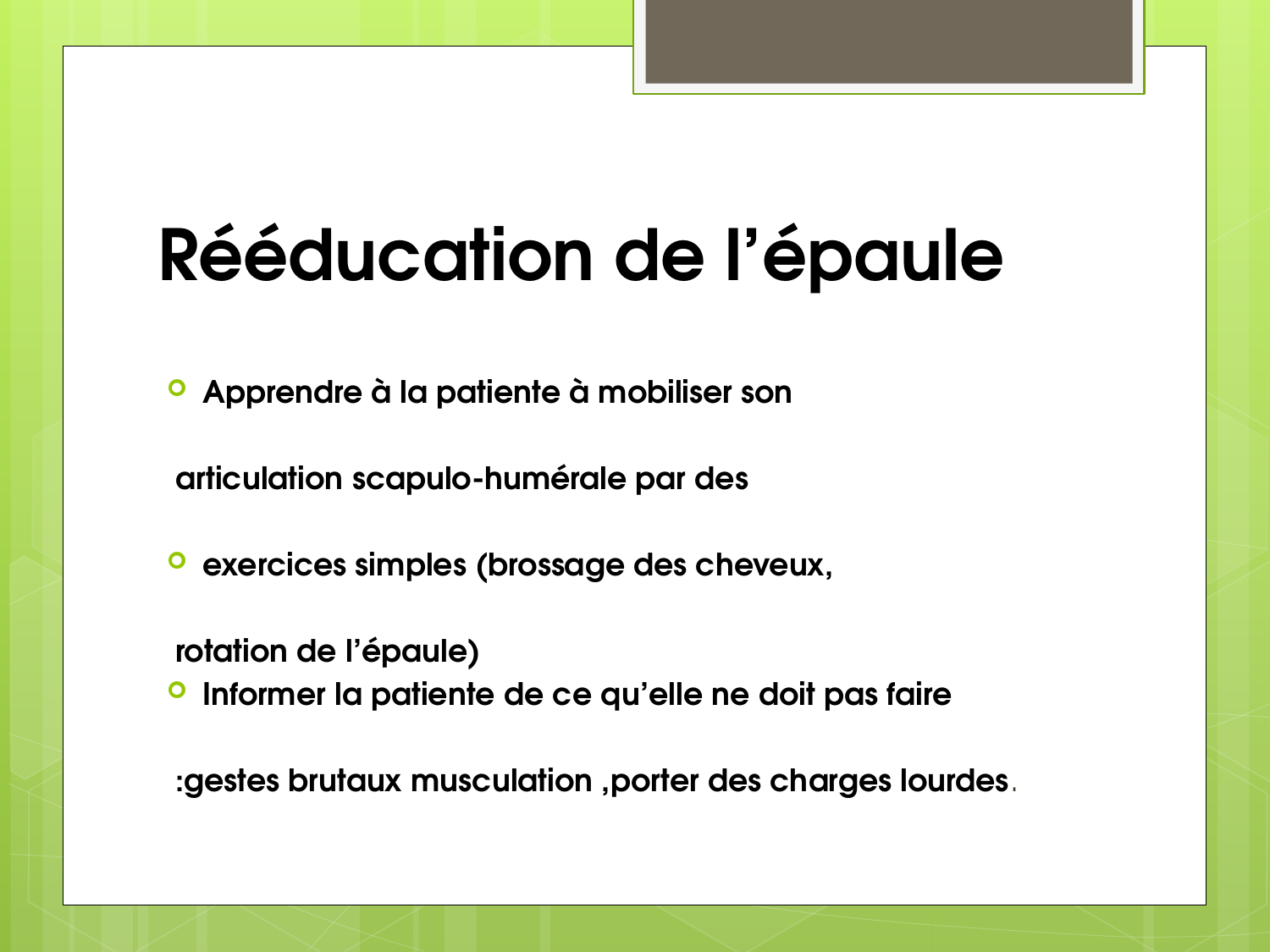

# Rééducation de l’épaule

Apprendre à la patiente à mobiliser son

 articulation scapulo-humérale par des

exercices simples (brossage des cheveux,

 rotation de l’épaule)
Informer la patiente de ce qu’elle ne doit pas faire

 :gestes brutaux musculation ,porter des charges lourdes.